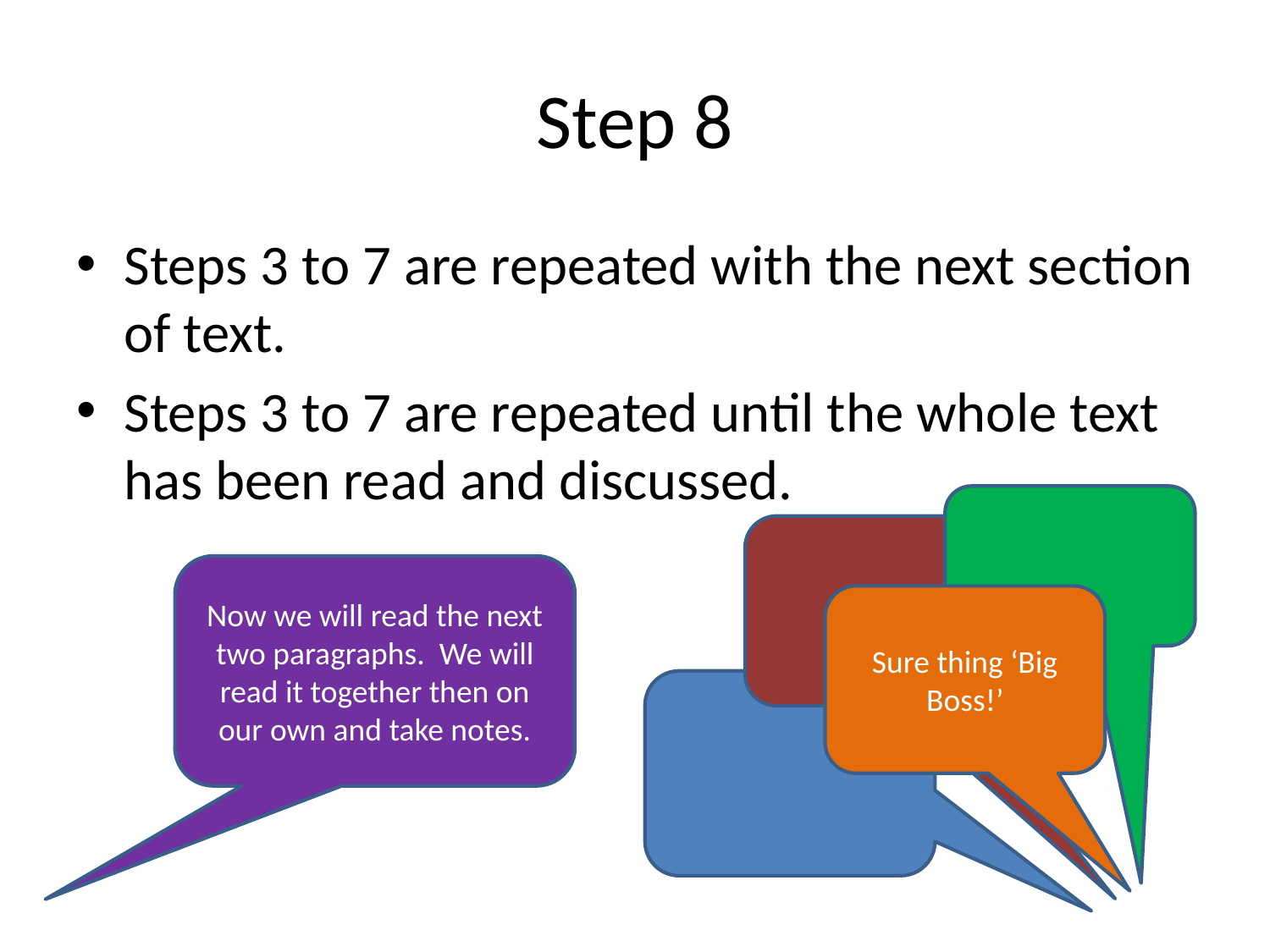

# Step 8
Steps 3 to 7 are repeated with the next section of text.
Steps 3 to 7 are repeated until the whole text has been read and discussed.

Now we will read the next two paragraphs.  We will read it together then on our own and take notes.
Sure thing ‘Big Boss!’